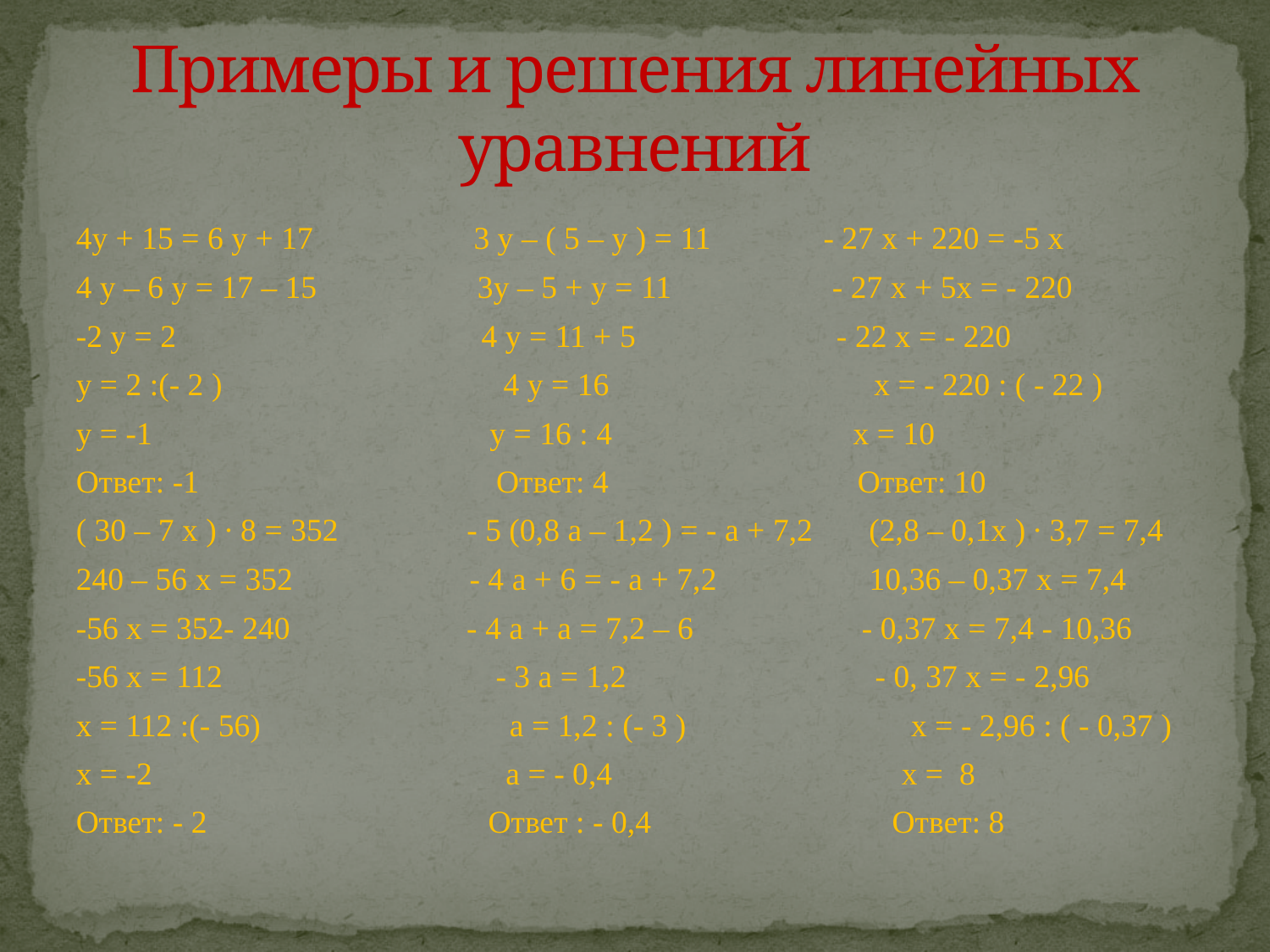

# Примеры и решения линейных уравнений
4у + 15 = 6 у + 17                    3 у – ( 5 – у ) = 11              - 27 х + 220 = -5 х
4 у – 6 у = 17 – 15                    3у – 5 + у = 11                    - 27 х + 5х = - 220
-2 у = 2                                      4 у = 11 + 5                         - 22 х = - 220
у = 2 :(- 2 )                                   4 у = 16                                 х = - 220 : ( - 22 )
у = -1                                          у = 16 : 4                              х = 10
Ответ: -1                                     Ответ: 4                               Ответ: 10
( 30 – 7 х ) ∙ 8 = 352                - 5 (0,8 а – 1,2 ) = - а + 7,2       (2,8 – 0,1х ) ∙ 3,7 = 7,4
240 – 56 х = 352                      - 4 а + 6 = - а + 7,2                   10,36 – 0,37 х = 7,4
-56 х = 352- 240                      - 4 а + а = 7,2 – 6                     - 0,37 х = 7,4 - 10,36
-56 х = 112                                  - 3 а = 1,2                               - 0, 37 х = - 2,96
х = 112 :(- 56)                               а = 1,2 : (- 3 )                            х = - 2,96 : ( - 0,37 )
х = -2                                            а = - 0,4                                    х =  8
Ответ: - 2                                   Ответ : - 0,4                              Ответ: 8